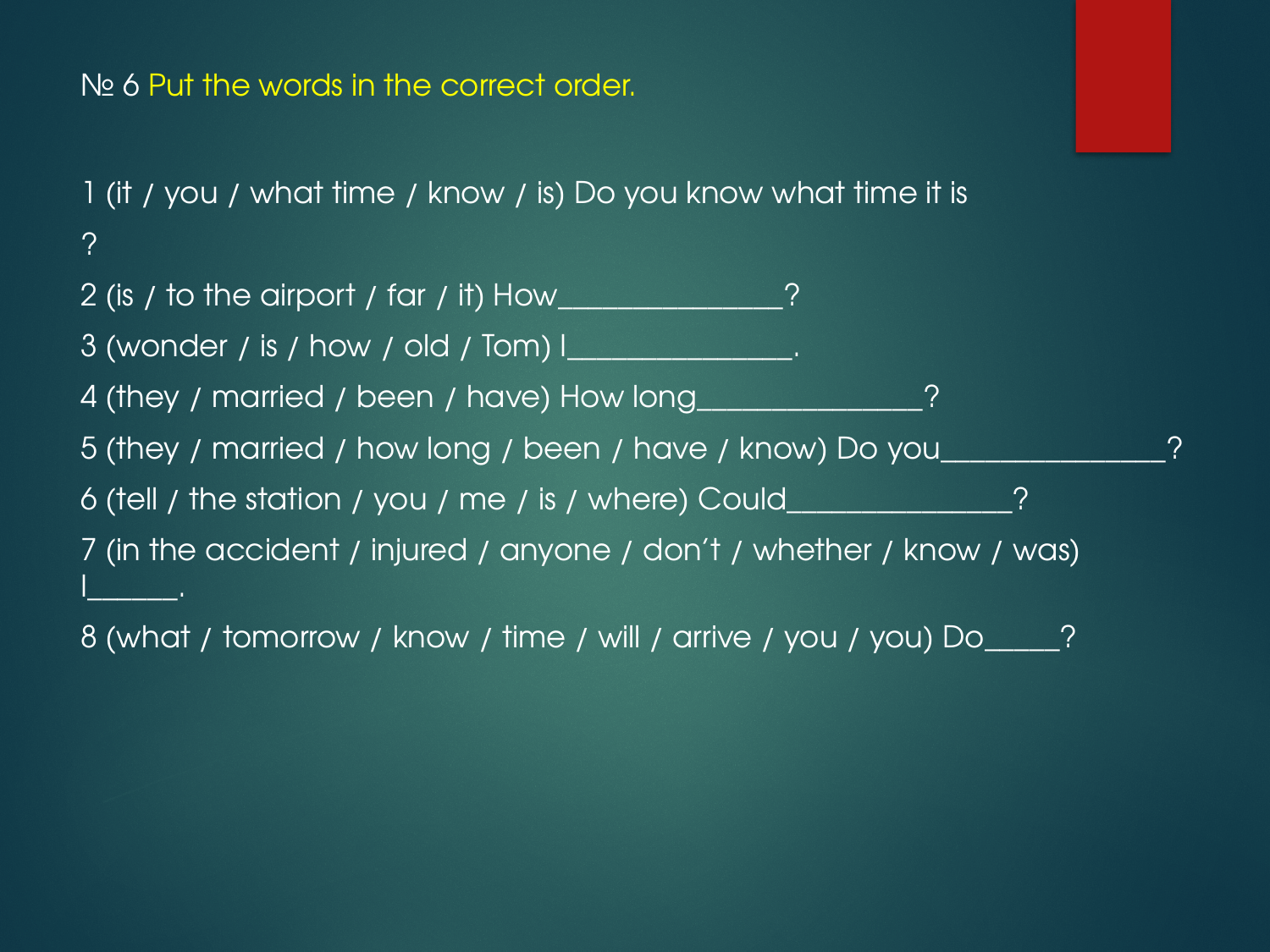

№ 6 Put the words in the correct order.
1 (it / you / what time / know / is) Do you know what time it is
?
2 (is / to the airport / far / it) How_______________?
3 (wonder / is / how / old / Tom) I_______________.
4 (they / married / been / have) How long_______________?
5 (they / married / how long / been / have / know) Do you_______________?
6 (tell / the station / you / me / is / where) Could_______________?
7 (in the accident / injured / anyone / don’t / whether / know / was) I______.
8 (what / tomorrow / know / time / will / arrive / you / you) Do_____?